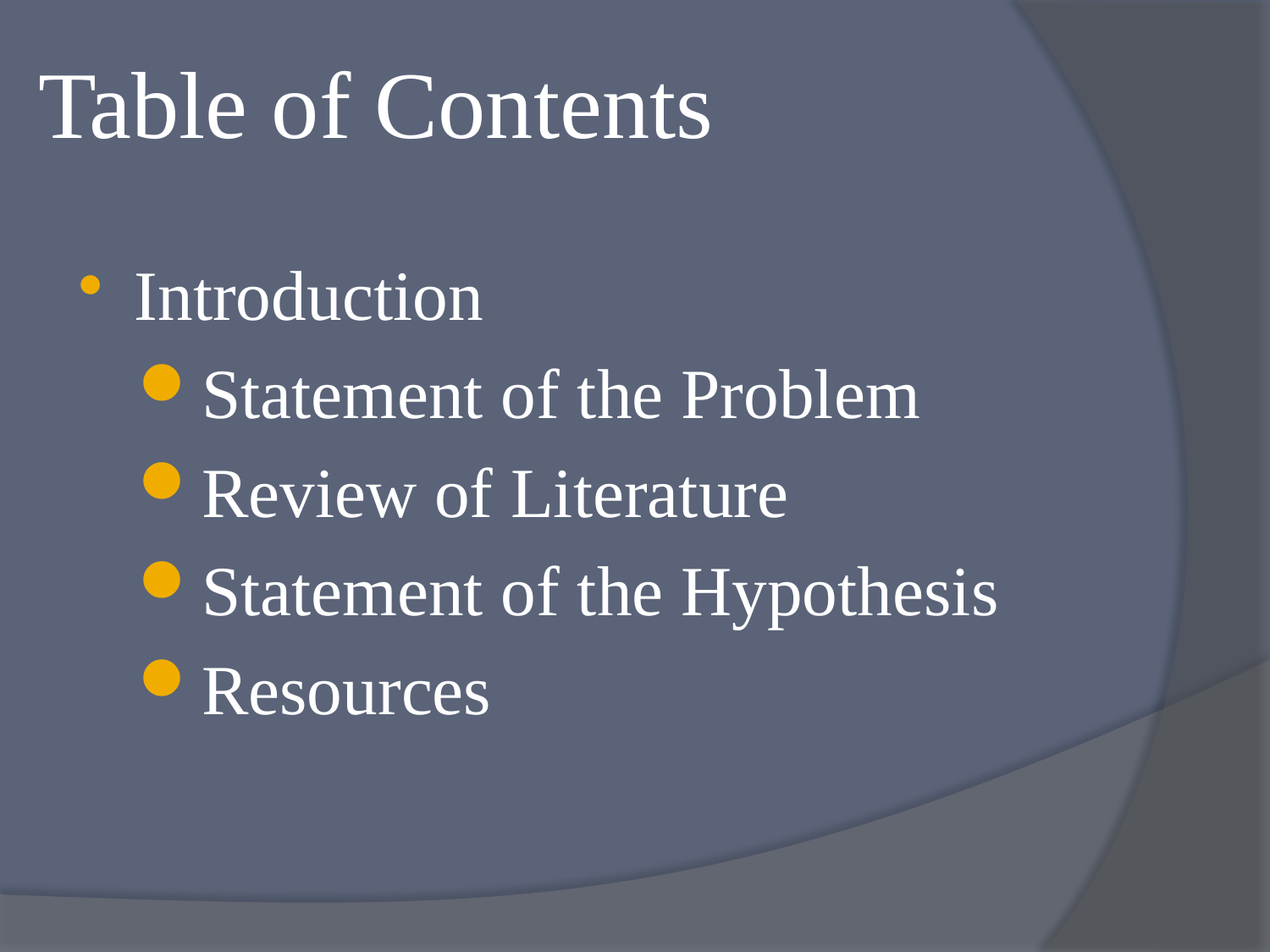

# Table of Contents
Introduction
Statement of the Problem
Review of Literature
Statement of the Hypothesis
Resources